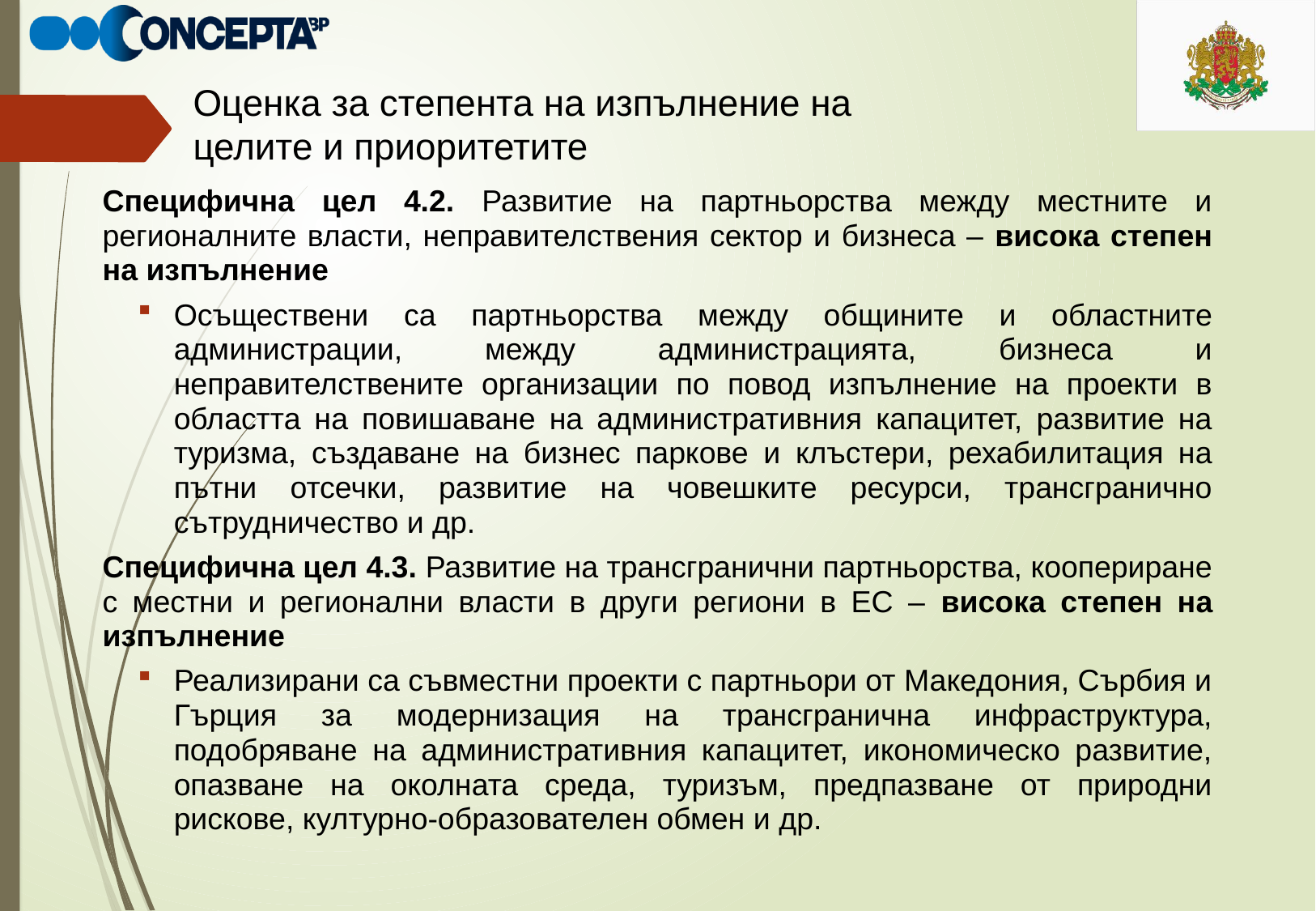

# Оценка за степента на изпълнение на целите и приоритетите
Специфична цел 4.2. Развитие на партньорства между местните и регионалните власти, неправителствения сектор и бизнеса – висока степен на изпълнение
Осъществени са партньорства между общините и областните администрации, между администрацията, бизнеса и неправителствените организации по повод изпълнение на проекти в областта на повишаване на административния капацитет, развитие на туризма, създаване на бизнес паркове и клъстери, рехабилитация на пътни отсечки, развитие на човешките ресурси, трансгранично сътрудничество и др.
Специфична цел 4.3. Развитие на трансгранични партньорства, коопериране с местни и регионални власти в други региони в ЕС – висока степен на изпълнение
Реализирани са съвместни проекти с партньори от Македония, Сърбия и Гърция за модернизация на трансгранична инфраструктура, подобряване на административния капацитет, икономическо развитие, опазване на околната среда, туризъм, предпазване от природни рискове, културно-образователен обмен и др.